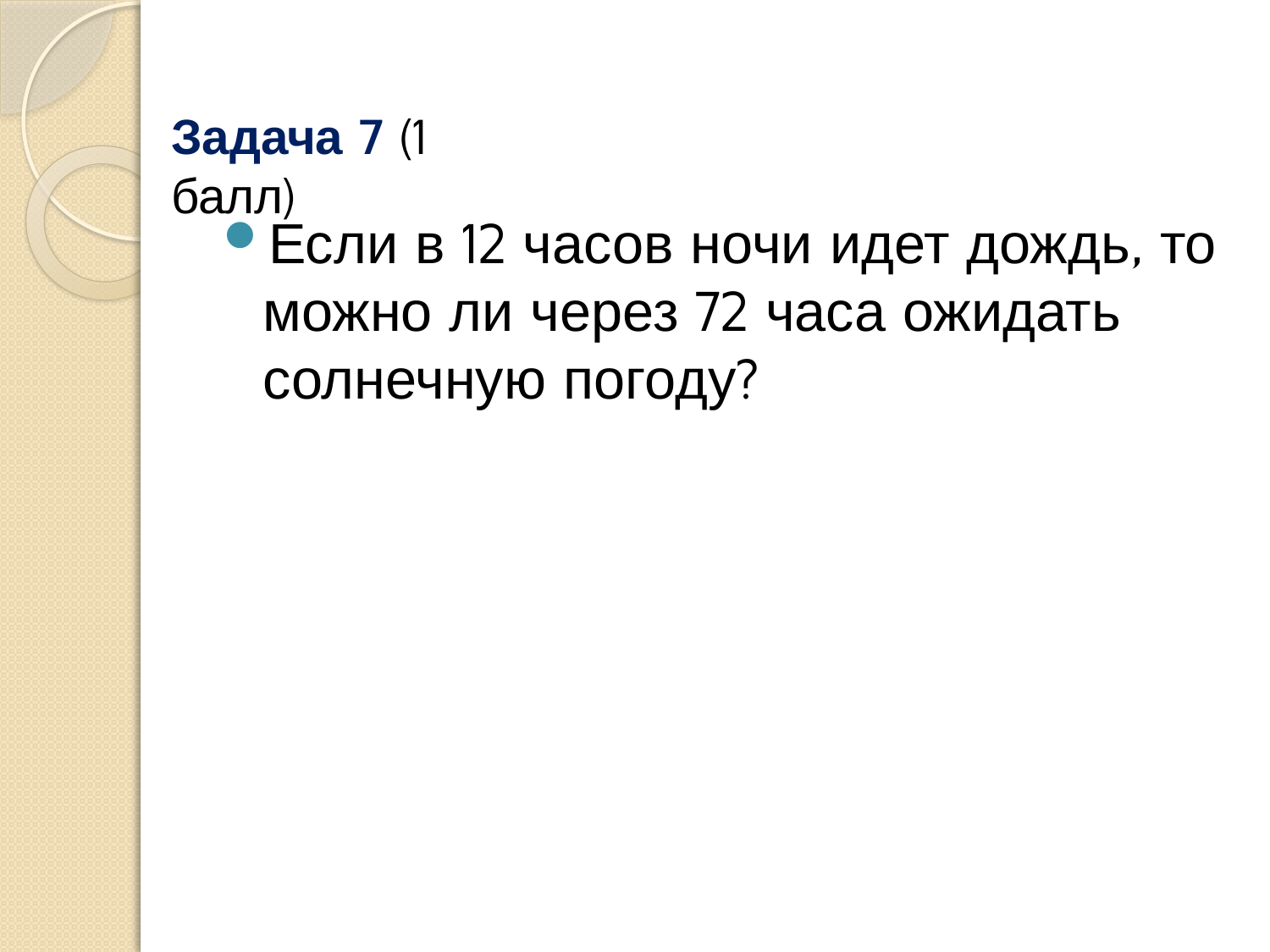

Задача 7 (1 балл)

Если в 12 часов ночи идет дождь, то можно ли через 72 часа ожидать солнечную погоду?